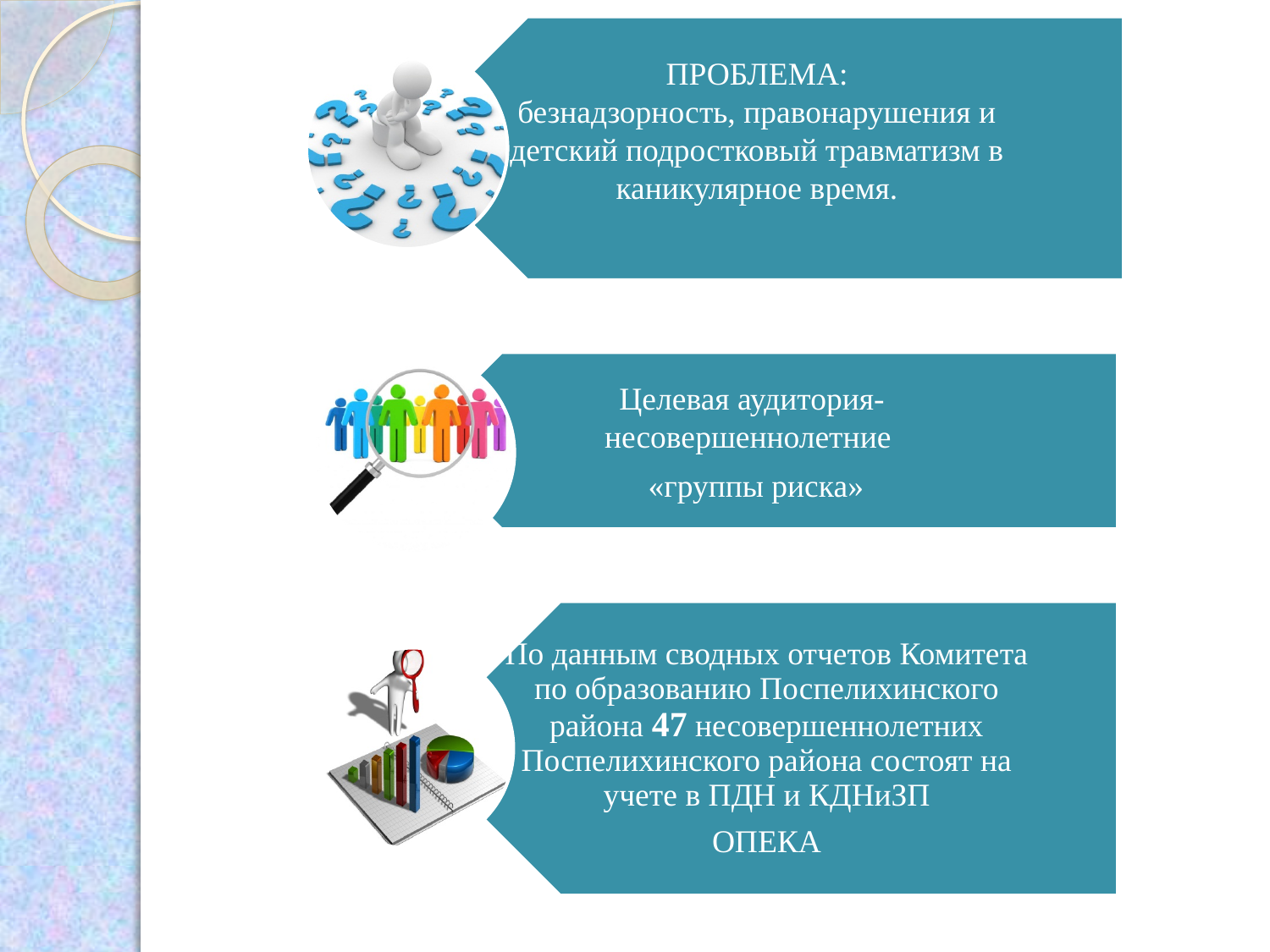

ПРОБЛЕМА:
безнадзорность, правонарушения и детский подростковый травматизм в каникулярное время.

Целевая аудитория- несовершеннолетние
 «группы риска»
По данным сводных отчетов Комитета по образованию Поспелихинского района 47 несовершеннолетних Поспелихинского района состоят на учете в ПДН и КДНиЗП
ОПЕКА